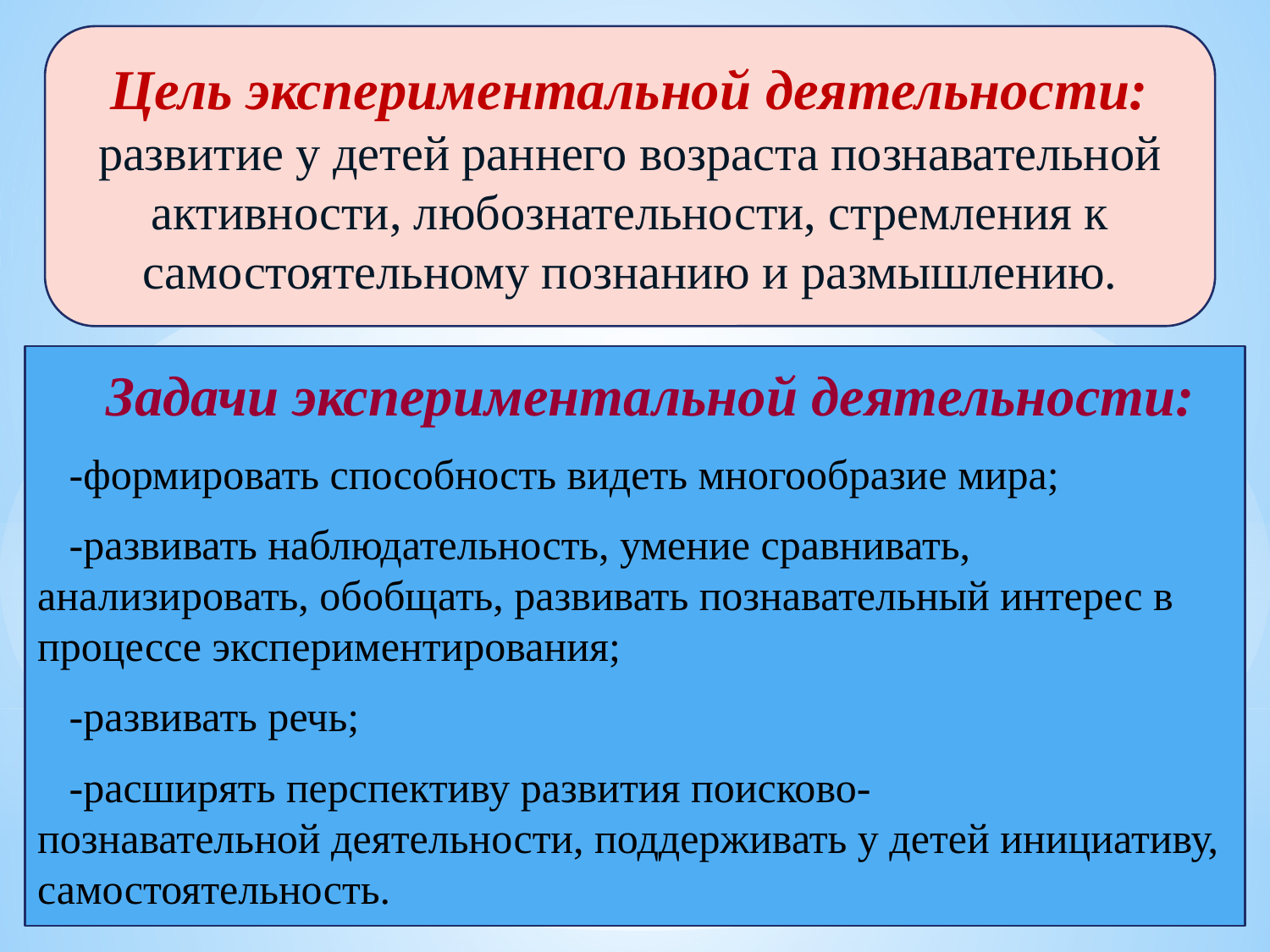

.
Цель экспериментальной деятельности: развитие у детей раннего возраста познавательной активности, любознательности, стремления к самостоятельному познанию и размышлению.
Задачи экспериментальной деятельности:
-формировать способность видеть многообразие мира;
-развивать наблюдательность, умение сравнивать, анализировать, обобщать, развивать познавательный интерес в процессе экспериментирования;
-развивать речь;
-расширять перспективу развития поисково-познавательной деятельности, поддерживать у детей инициативу, самостоятельность.